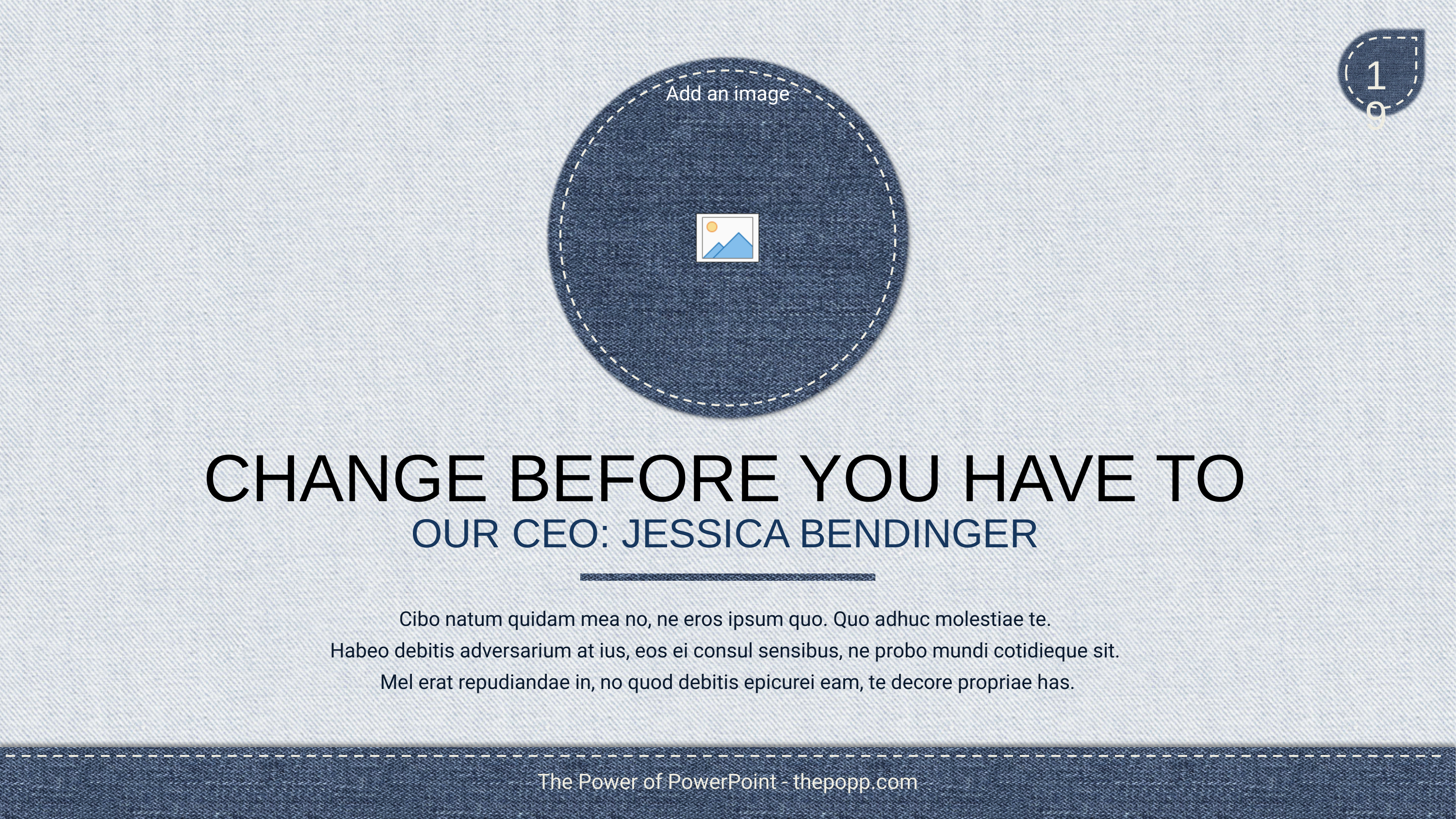

19

# CHANGE BEFORE YOU HAVE TO
OUR CEO: JESSICA BENDINGER

Cibo natum quidam mea no, ne eros ipsum quo. Quo adhuc molestiae te.
Habeo debitis adversarium at ius, eos ei consul sensibus, ne probo mundi cotidieque sit.
Mel erat repudiandae in, no quod debitis epicurei eam, te decore propriae has.
The Power of PowerPoint - thepopp.com